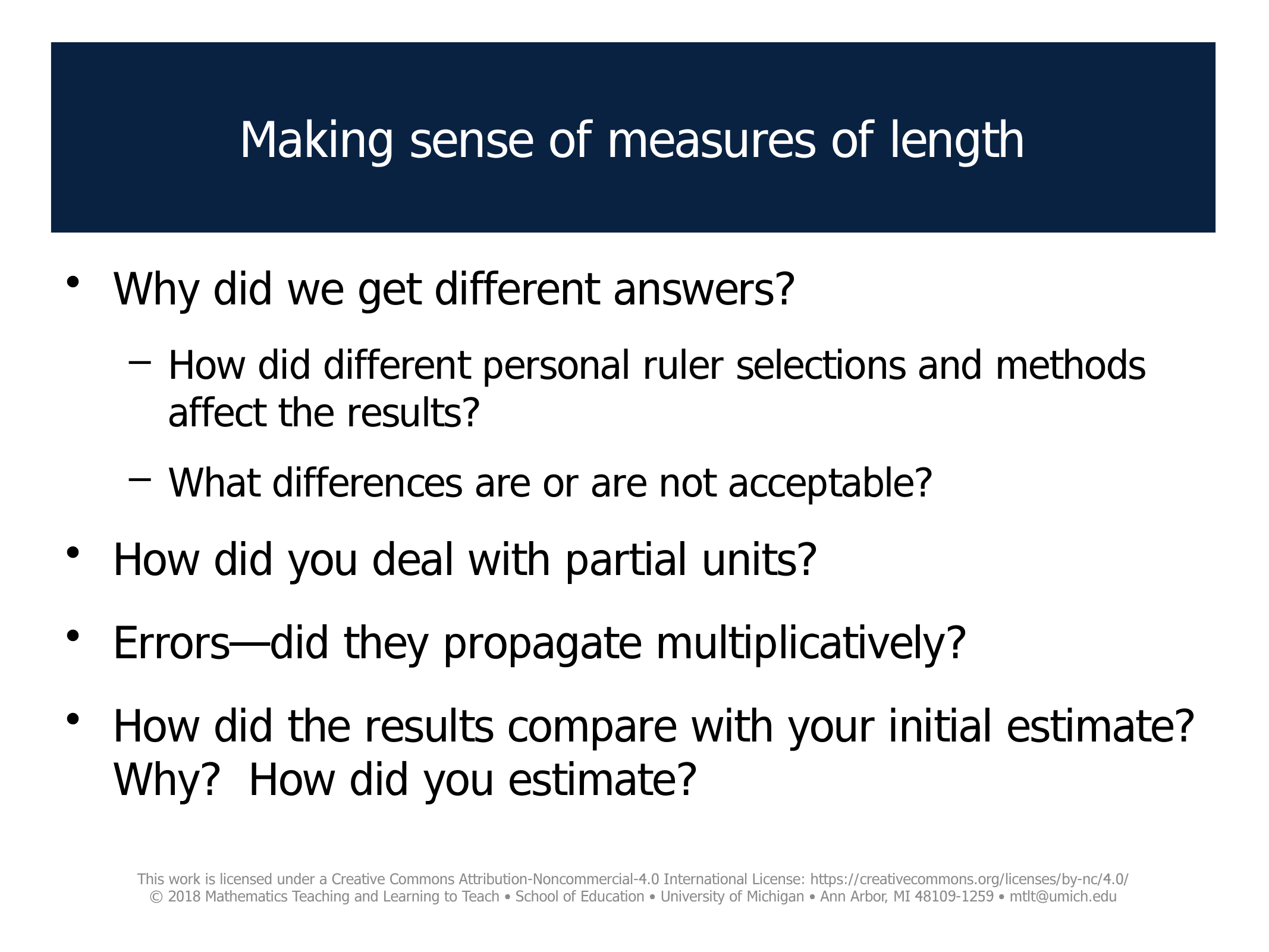

# Making sense of measures of length
Why did we get different answers?
How did different personal ruler selections and methods affect the results?
What differences are or are not acceptable?
How did you deal with partial units?
Errors—did they propagate multiplicatively?
How did the results compare with your initial estimate? Why?  How did you estimate?
This work is licensed under a Creative Commons Attribution-Noncommercial-4.0 International License: https://creativecommons.org/licenses/by-nc/4.0/
© 2018 Mathematics Teaching and Learning to Teach • School of Education • University of Michigan • Ann Arbor, MI 48109-1259 • mtlt@umich.edu